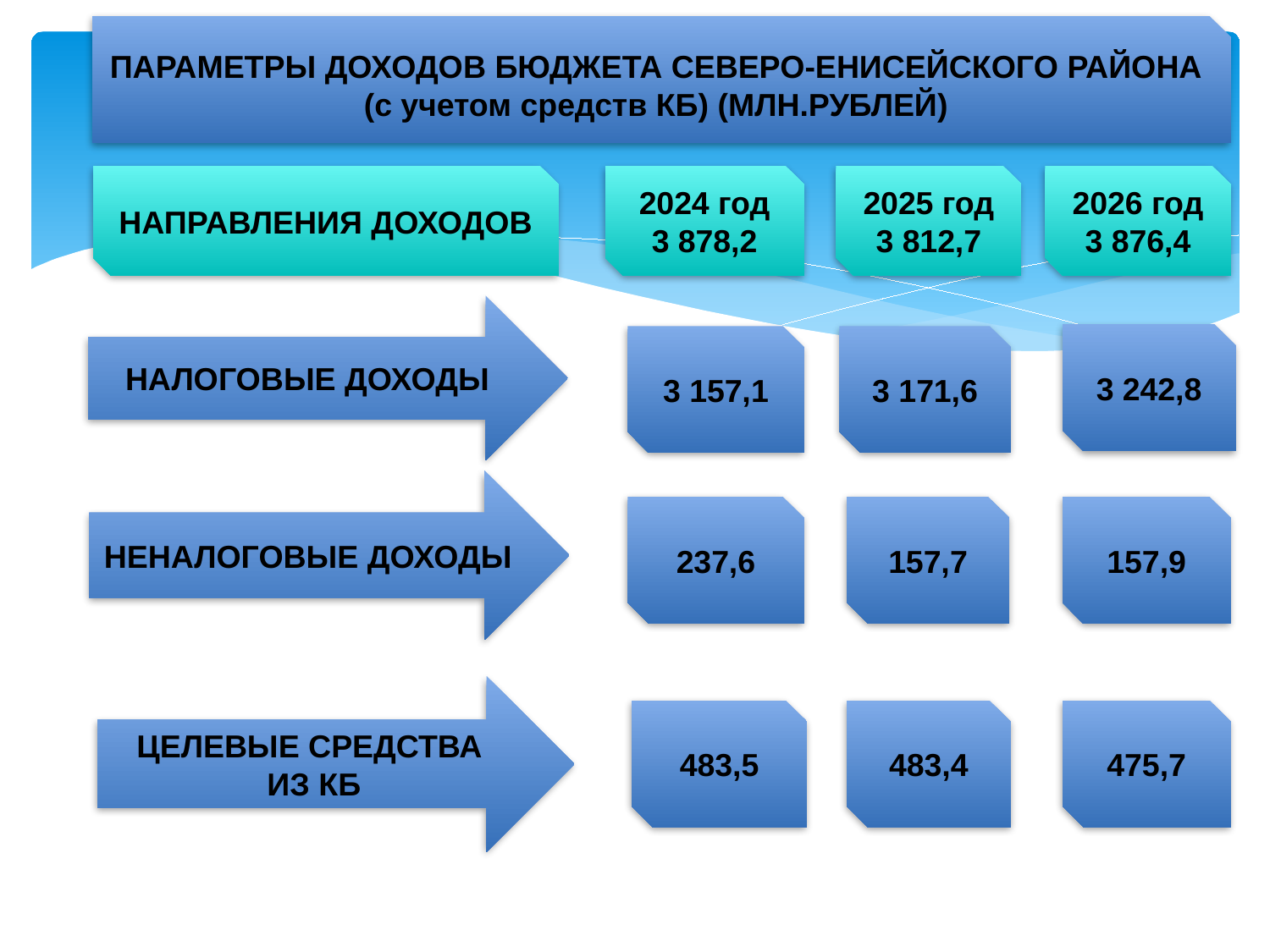

ПАРАМЕТРЫ ДОХОДОВ БЮДЖЕТА СЕВЕРО-ЕНИСЕЙСКОГО РАЙОНА
(с учетом средств КБ) (МЛН.РУБЛЕЙ)
НАПРАВЛЕНИЯ ДОХОДОВ

2024 год
3 878,2

2025 год
3 812,7

2026 год
3 876,4

НАЛОГОВЫЕ ДОХОДЫ
3 242,8
3 157,1
3 171,6
НЕНАЛОГОВЫЕ ДОХОДЫ
237,6
157,7
157,9
ЦЕЛЕВЫЕ СРЕДСТВА
ИЗ КБ
483,5
483,4
475,7